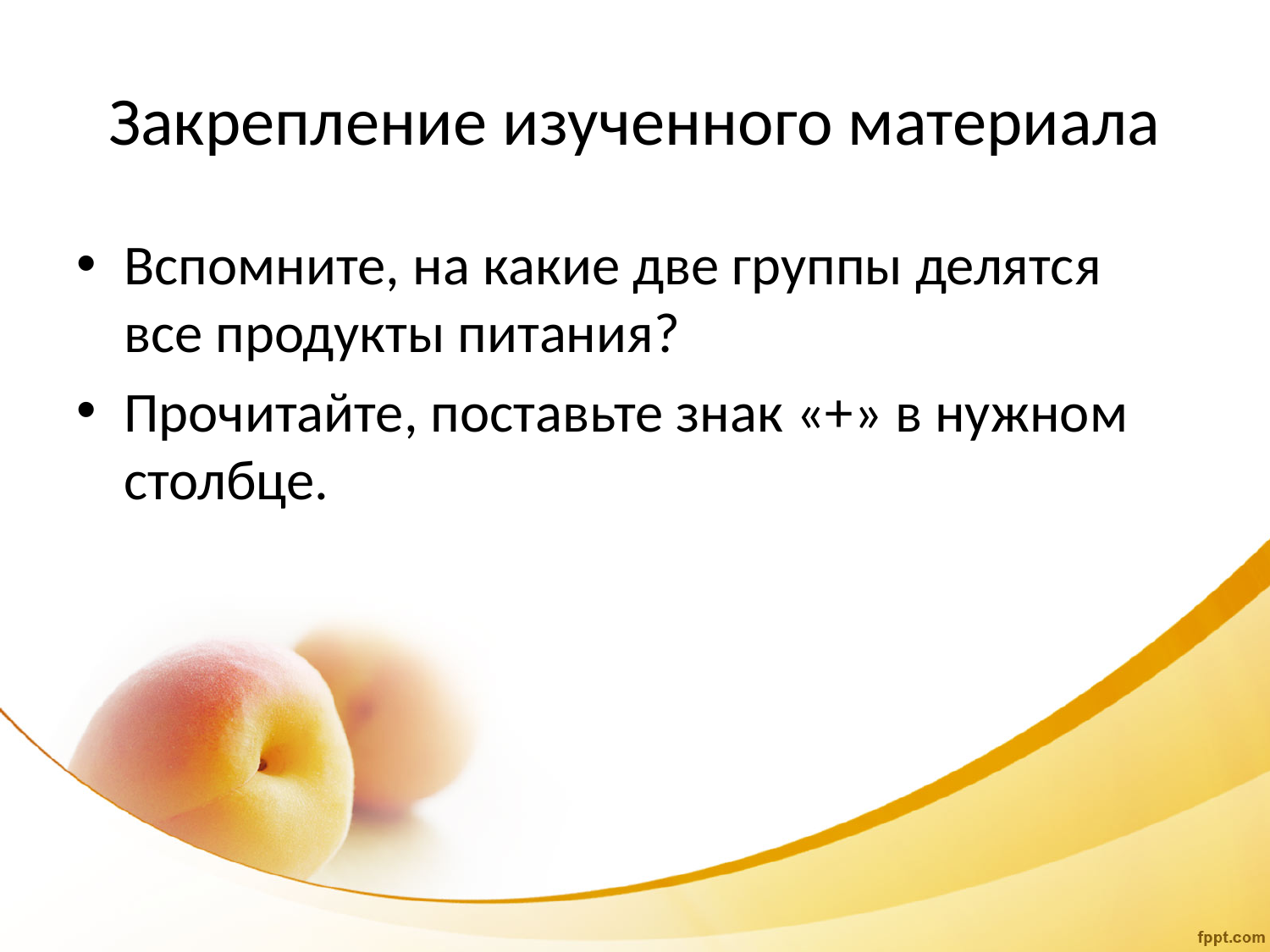

# Закрепление изученного материала
Вспомните, на какие две группы делятся все продукты питания?
Прочитайте, поставьте знак «+» в нужном столбце.